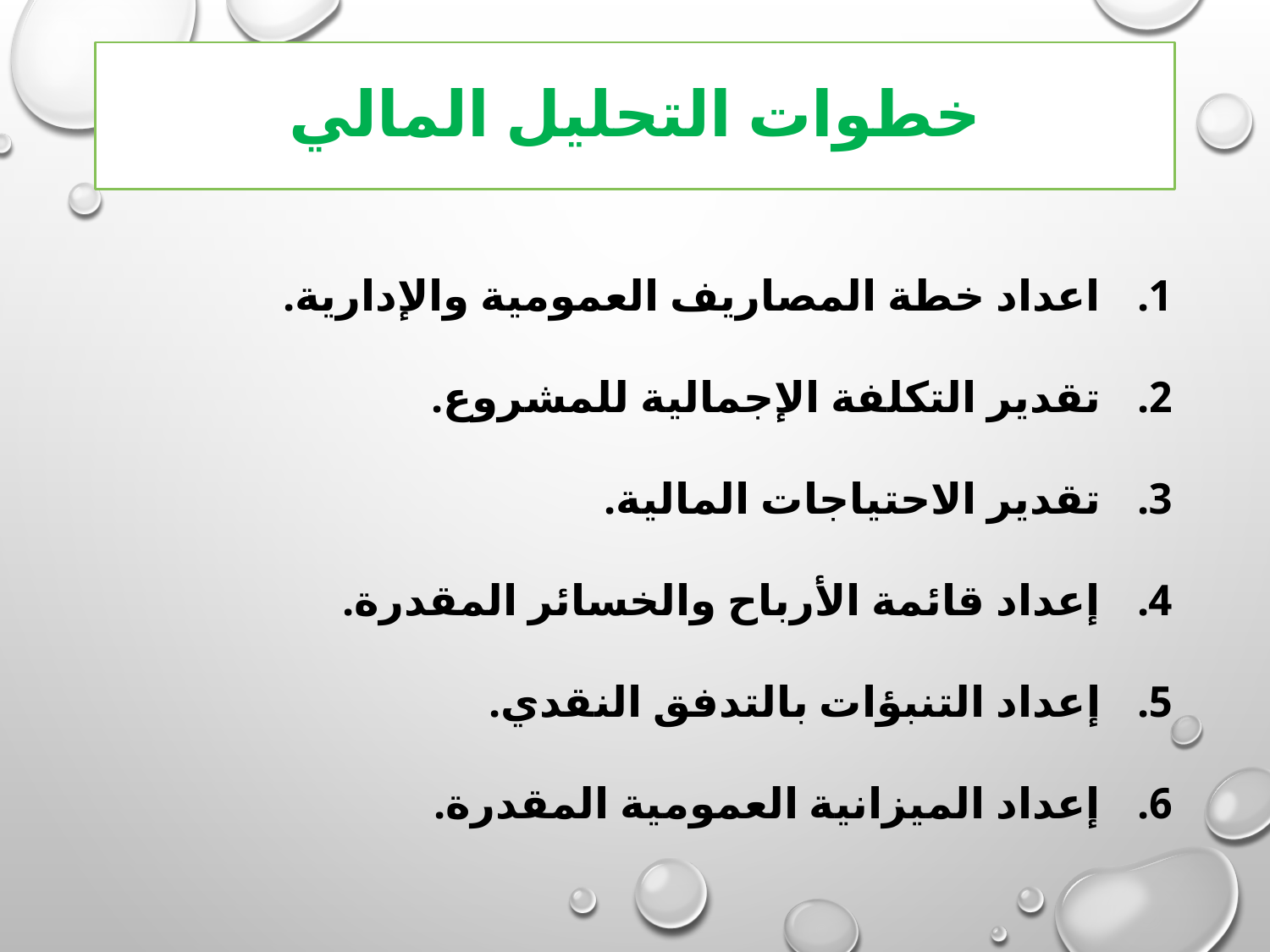

# خطوات التحليل المالي
اعداد خطة المصاريف العمومية والإدارية.
تقدير التكلفة الإجمالية للمشروع.
تقدير الاحتياجات المالية.
إعداد قائمة الأرباح والخسائر المقدرة.
إعداد التنبؤات بالتدفق النقدي.
إعداد الميزانية العمومية المقدرة.